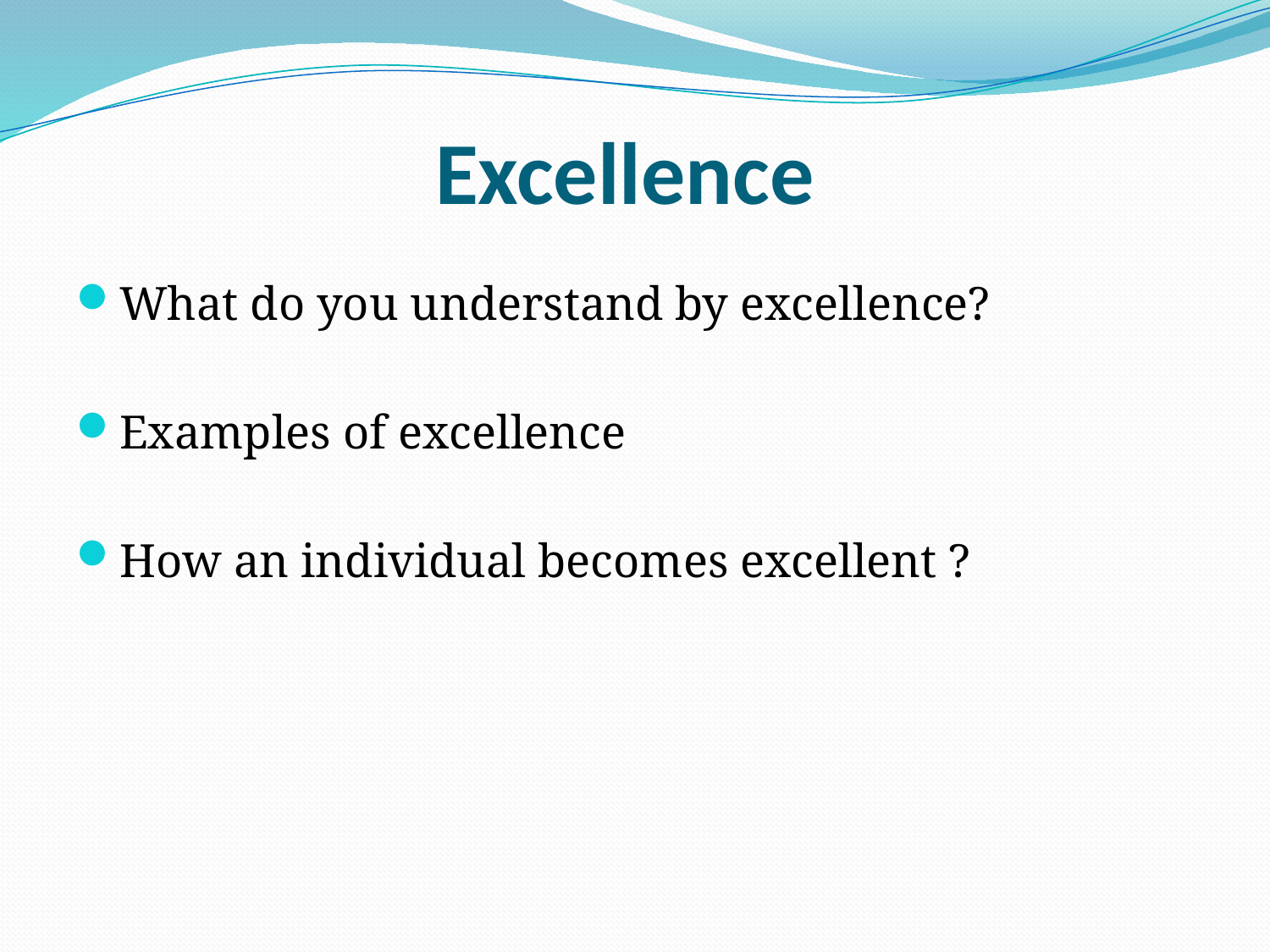

# Excellence
What do you understand by excellence?

Examples of excellence

How an individual becomes excellent ?